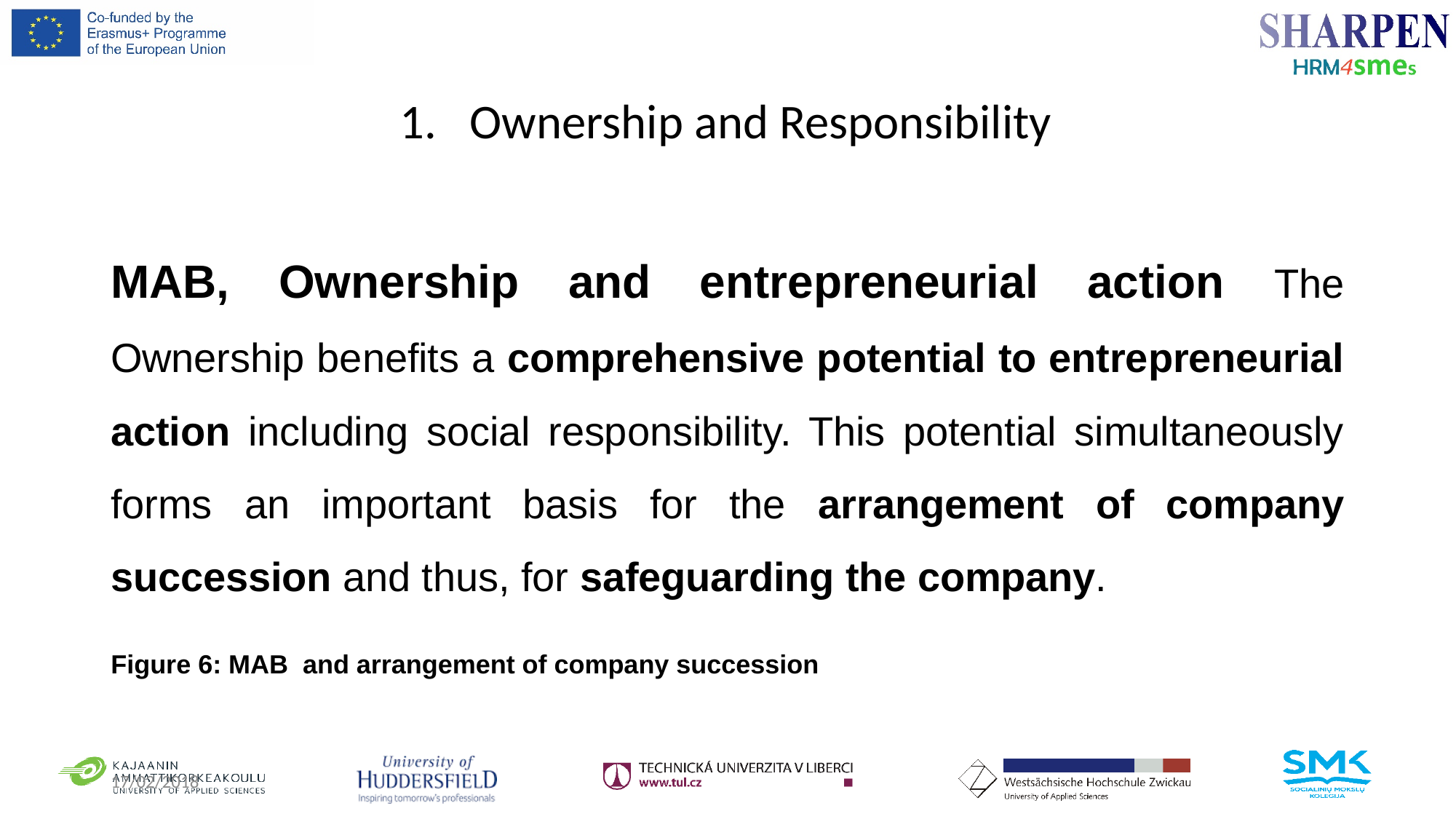

# 1.   Ownership and Responsibility
MAB, Ownership and entrepreneurial action The Ownership benefits a comprehensive potential to entrepreneurial action including social responsibility. This potential simultaneously forms an important basis for the arrangement of company succession and thus, for safeguarding the company.
Figure 6: MAB  and arrangement of company succession

17/02/2018
Prof. Dr. Horst Muschol
9